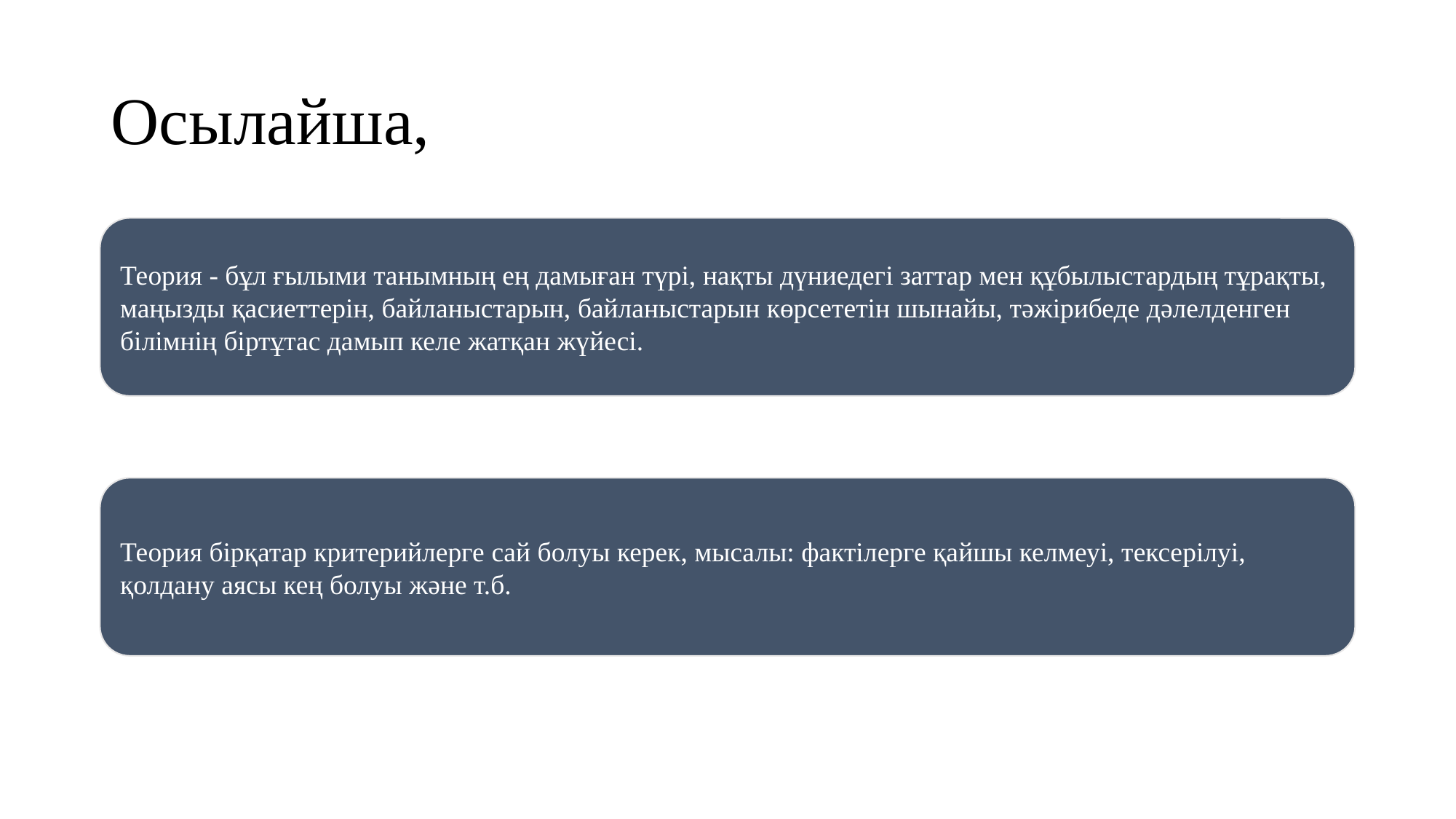

# Осылайша,
Теория - бұл ғылыми танымның ең дамыған түрі, нақты дүниедегі заттар мен құбылыстардың тұрақты, маңызды қасиеттерін, байланыстарын, байланыстарын көрсететін шынайы, тәжірибеде дәлелденген білімнің біртұтас дамып келе жатқан жүйесі.
Теория бірқатар критерийлерге сай болуы керек, мысалы: фактілерге қайшы келмеуі, тексерілуі, қолдану аясы кең болуы және т.б.